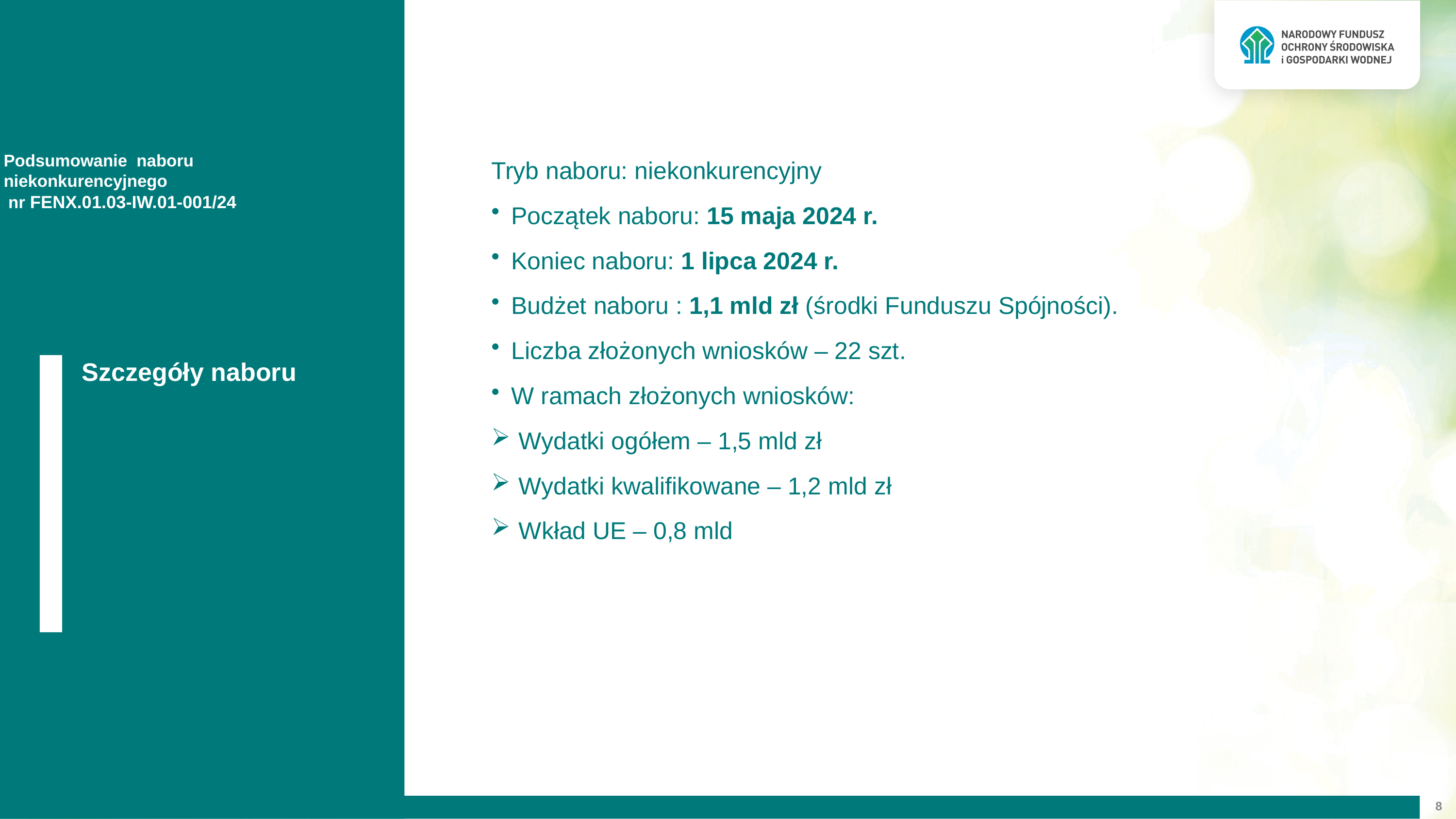

Tryb naboru: niekonkurencyjny
Początek naboru: 15 maja 2024 r.
Koniec naboru: 1 lipca 2024 r.
Budżet naboru : 1,1 mld zł (środki Funduszu Spójności).
Liczba złożonych wniosków – 22 szt.
W ramach złożonych wniosków:
Wydatki ogółem – 1,5 mld zł
Wydatki kwalifikowane – 1,2 mld zł
Wkład UE – 0,8 mld

Podsumowanie  naboru niekonkurencyjnego
 nr FENX.01.03-IW.01-001/24
Szczegóły naboru

8